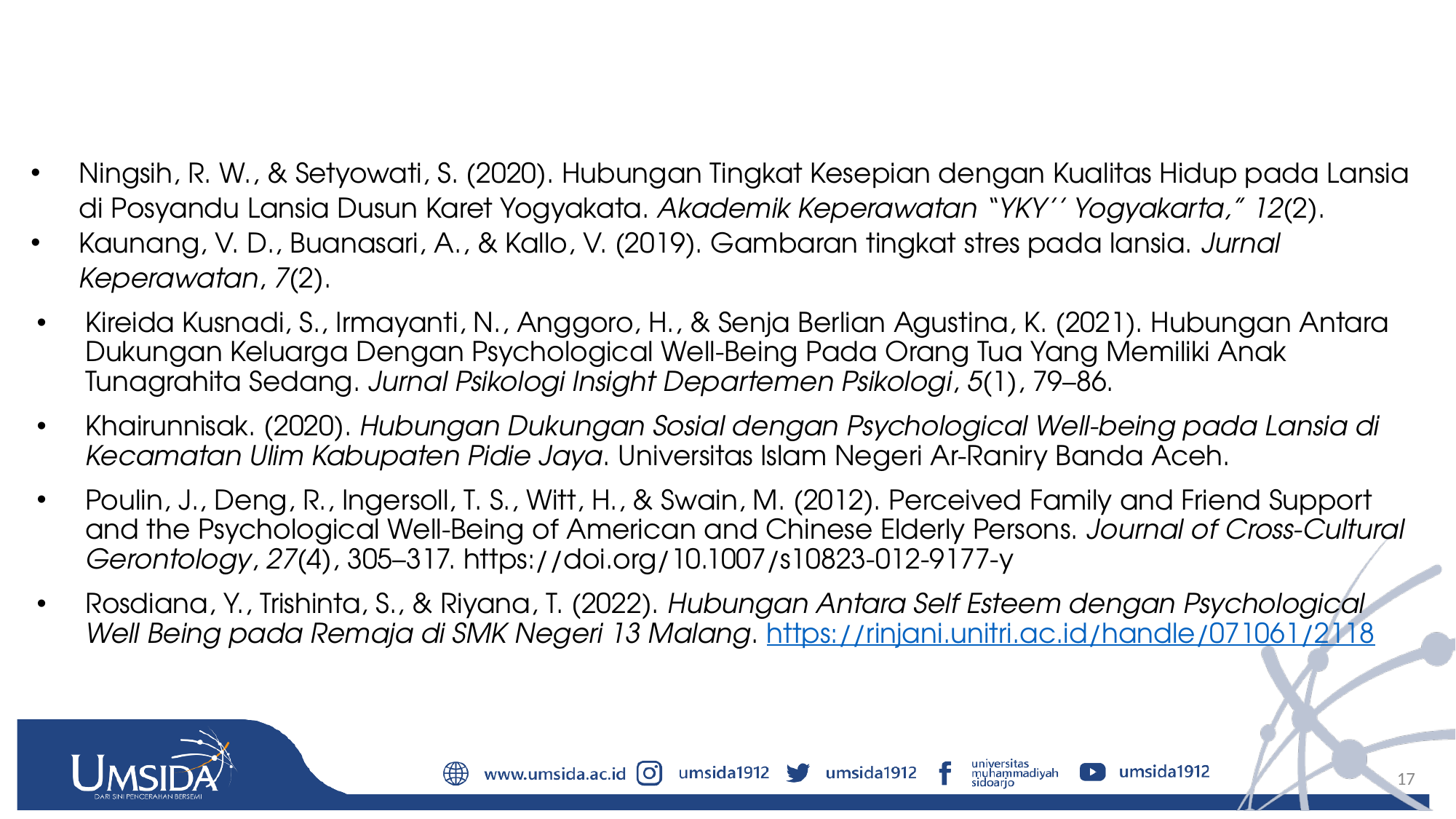

#
Ningsih, R. W., & Setyowati, S. (2020). Hubungan Tingkat Kesepian dengan Kualitas Hidup pada Lansia di Posyandu Lansia Dusun Karet Yogyakata. Akademik Keperawatan “YKY’’ Yogyakarta,” 12(2).
Kaunang, V. D., Buanasari, A., & Kallo, V. (2019). Gambaran tingkat stres pada lansia. Jurnal Keperawatan, 7(2).
Kireida Kusnadi, S., Irmayanti, N., Anggoro, H., & Senja Berlian Agustina, K. (2021). Hubungan Antara Dukungan Keluarga Dengan Psychological Well-Being Pada Orang Tua Yang Memiliki Anak Tunagrahita Sedang. Jurnal Psikologi Insight Departemen Psikologi, 5(1), 79–86.
Khairunnisak. (2020). Hubungan Dukungan Sosial dengan Psychological Well-being pada Lansia di Kecamatan Ulim Kabupaten Pidie Jaya. Universitas Islam Negeri Ar-Raniry Banda Aceh.
Poulin, J., Deng, R., Ingersoll, T. S., Witt, H., & Swain, M. (2012). Perceived Family and Friend Support and the Psychological Well-Being of American and Chinese Elderly Persons. Journal of Cross-Cultural Gerontology, 27(4), 305–317. https://doi.org/10.1007/s10823-012-9177-y
Rosdiana, Y., Trishinta, S., & Riyana, T. (2022). Hubungan Antara Self Esteem dengan Psychological Well Being pada Remaja di SMK Negeri 13 Malang. https://rinjani.unitri.ac.id/handle/071061/2118